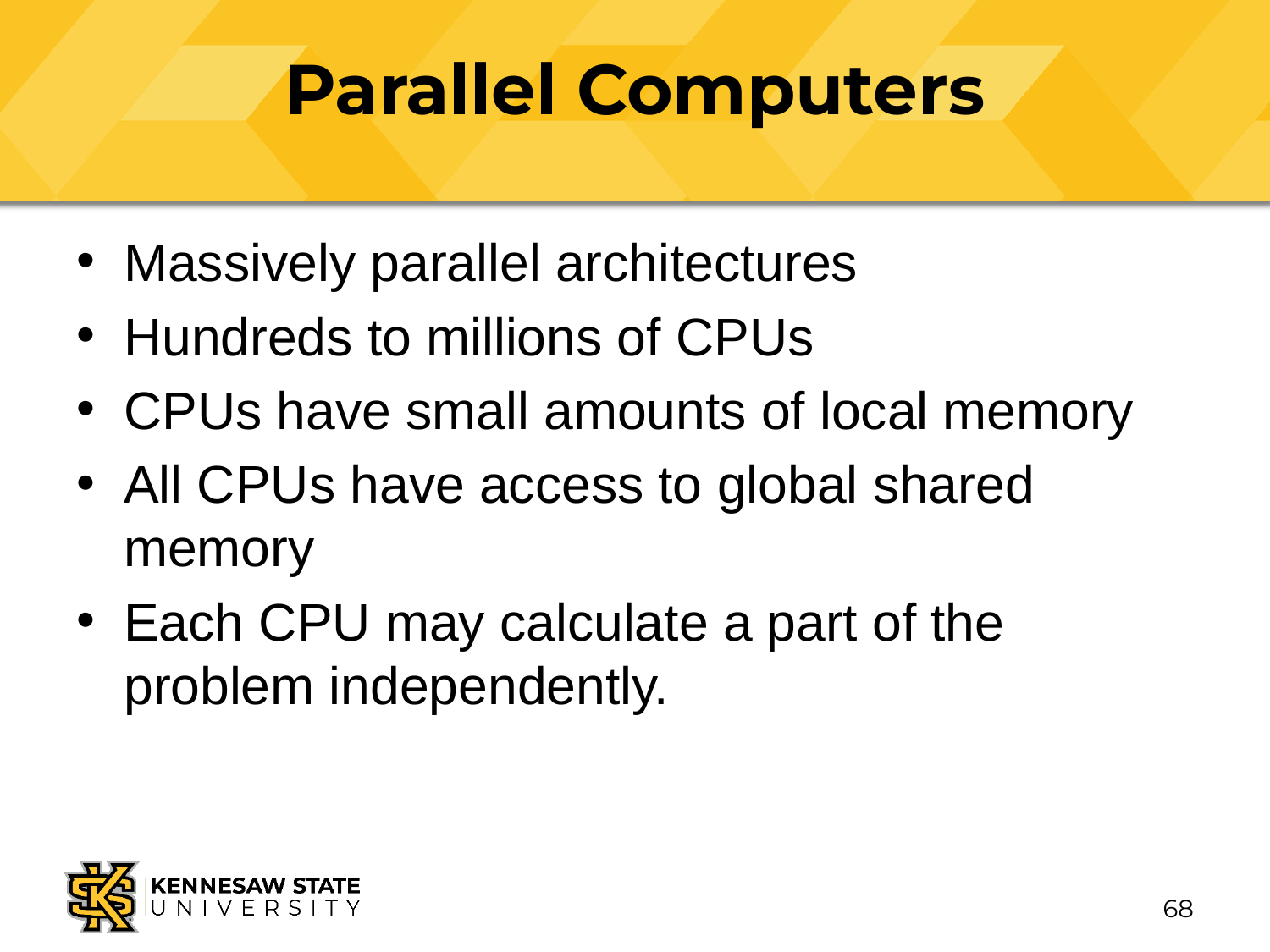

# Parallel Computers
Massively parallel architectures
Hundreds to millions of CPUs
CPUs have small amounts of local memory
All CPUs have access to global shared memory
Each CPU may calculate a part of the problem independently.
68